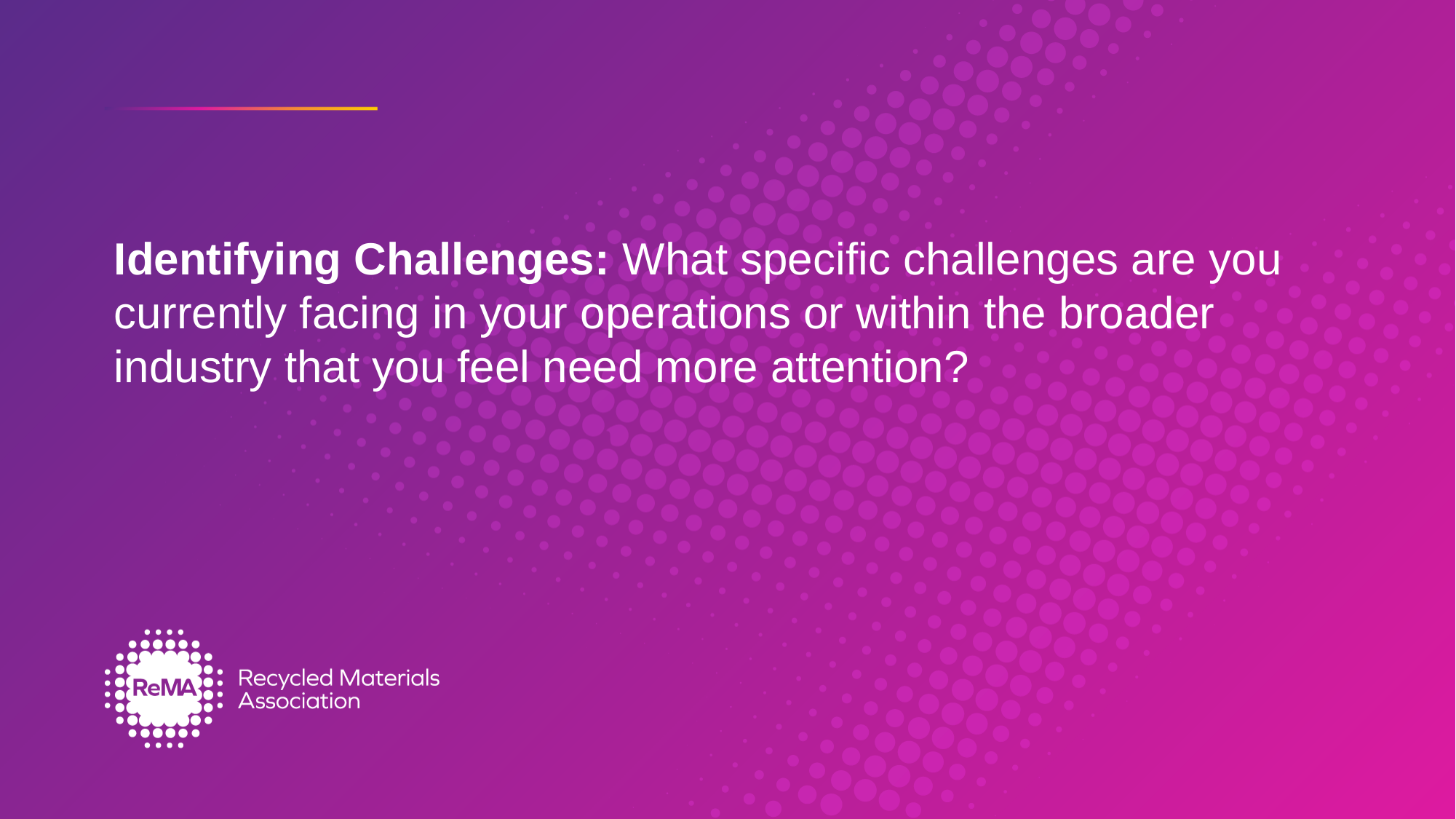

# Identifying Challenges: What specific challenges are you currently facing in your operations or within the broader industry that you feel need more attention?